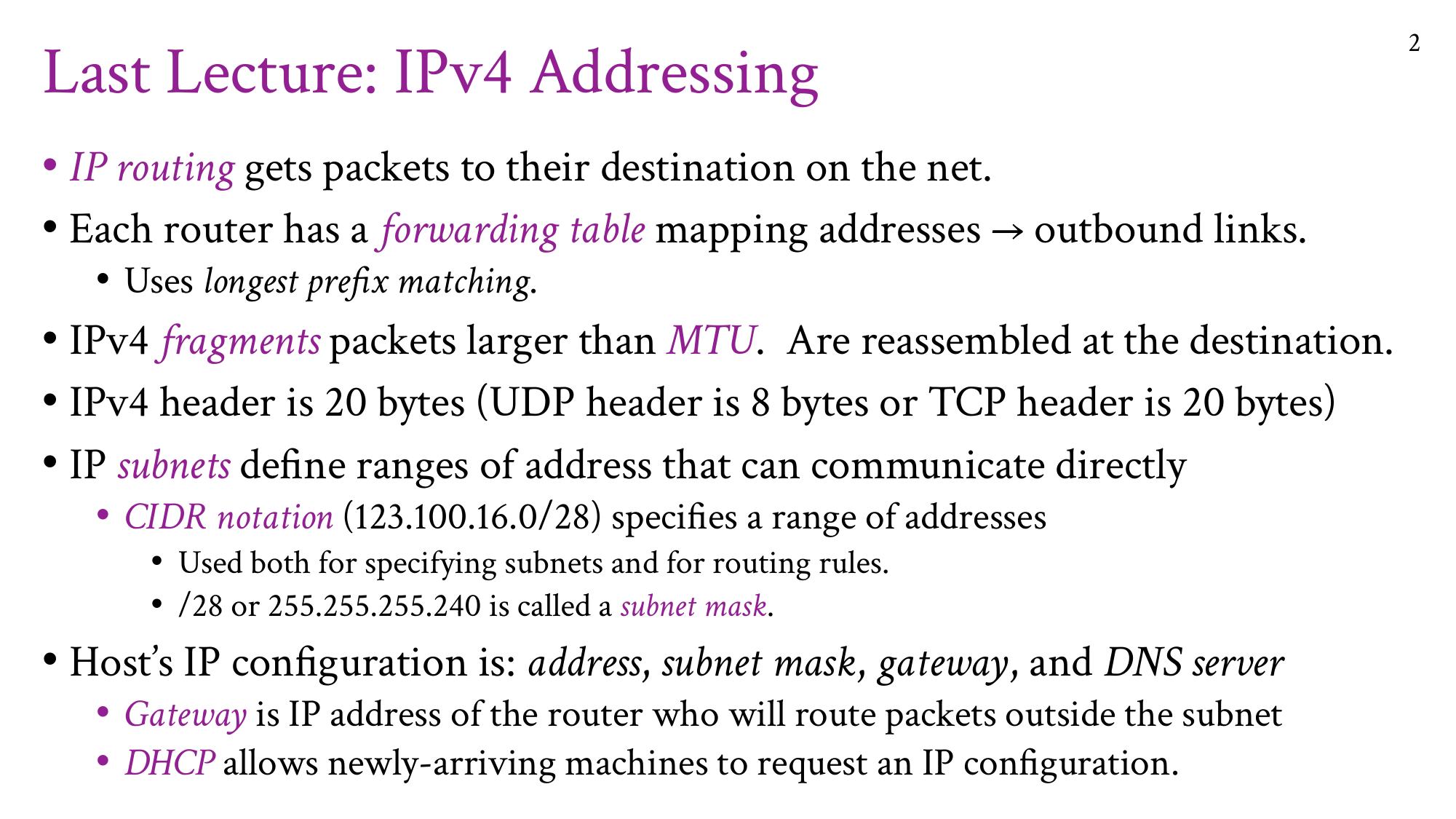

# Last Lecture: IPv4 Addressing
IP routing gets packets to their destination on the net.
Each router has a forwarding table mapping addresses → outbound links.
Uses longest prefix matching.
IPv4 fragments packets larger than MTU.  Are reassembled at the destination.
IPv4 header is 20 bytes (UDP header is 8 bytes or TCP header is 20 bytes)
IP subnets define ranges of address that can communicate directly
CIDR notation (123.100.16.0/28) specifies a range of addresses
Used both for specifying subnets and for routing rules.
/28 or 255.255.255.240 is called a subnet mask.
Host’s IP configuration is: address, subnet mask, gateway, and DNS server
Gateway is IP address of the router who will route packets outside the subnet
DHCP allows newly-arriving machines to request an IP configuration.